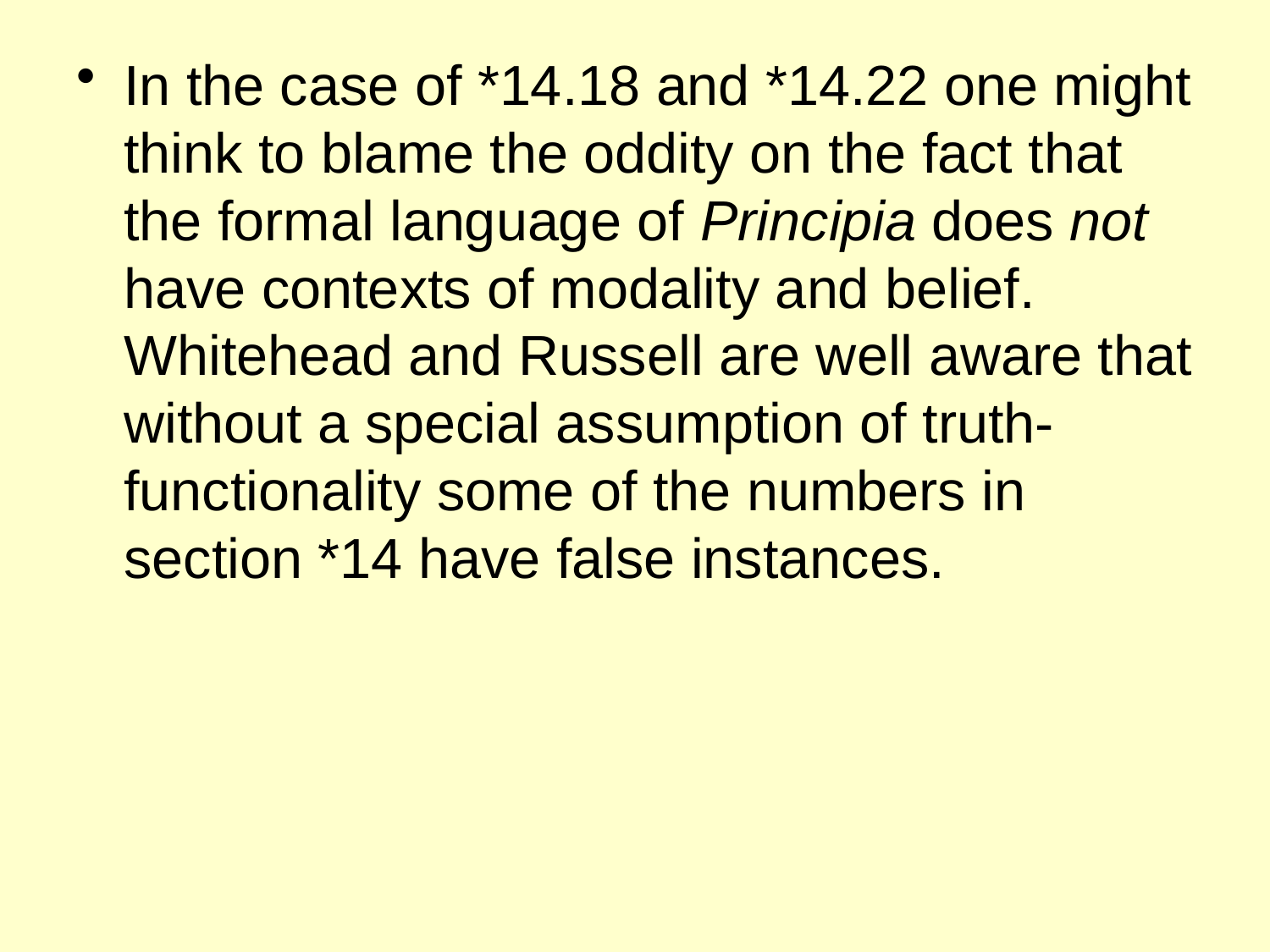

In the case of *14.18 and *14.22 one might think to blame the oddity on the fact that the formal language of Principia does not have contexts of modality and belief.  Whitehead and Russell are well aware that without a special assumption of truth-functionality some of the numbers in section *14 have false instances.